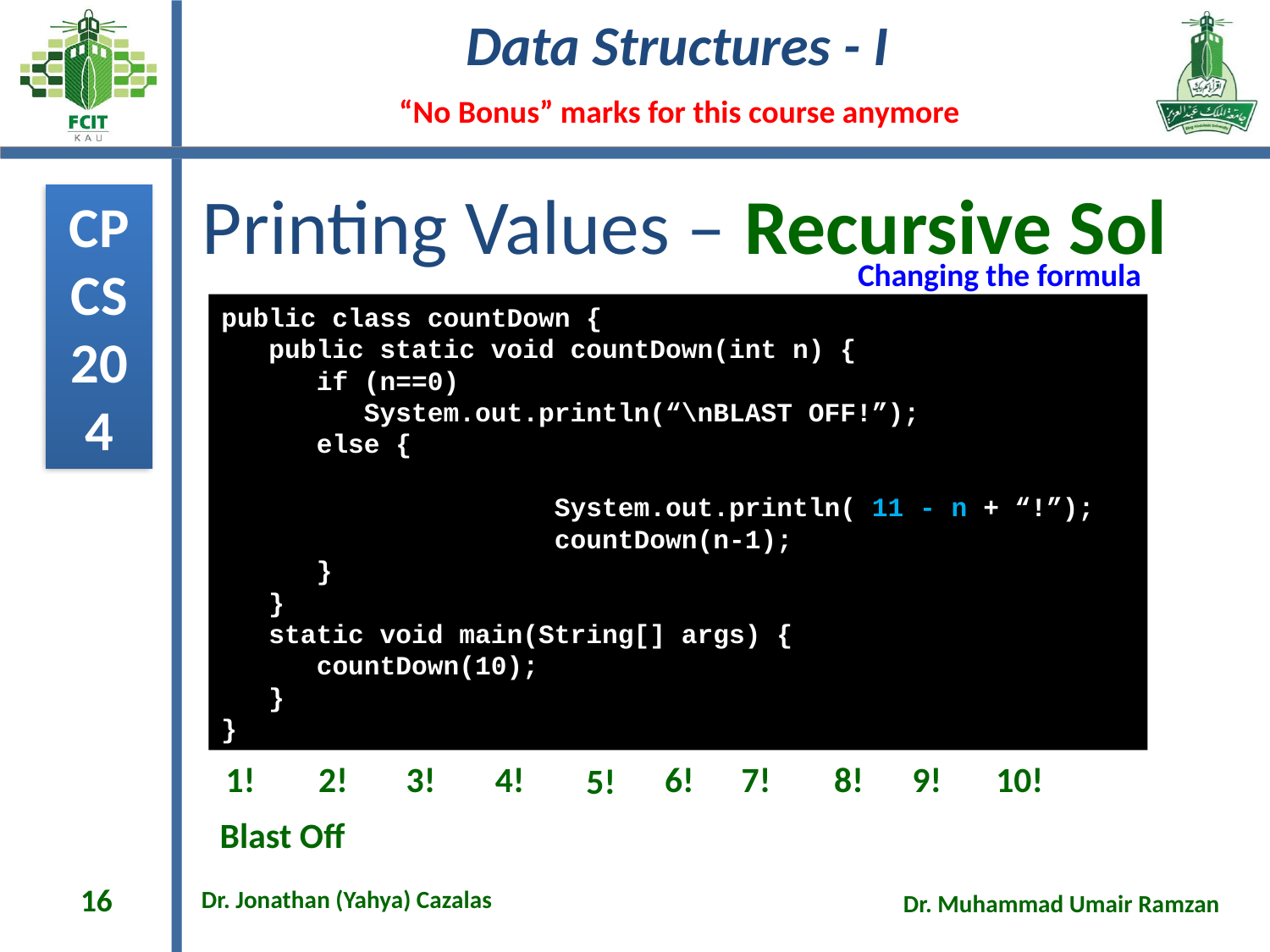

# Printing Values – Recursive Sol
Changing the formula
public class countDown {
   public static void countDown(int n) {
      if (n==0)
         System.out.println(“\nBLAST OFF!”);
      else {

		     System.out.println( 11 - n + “!”);
		     countDown(n-1);
      }
   }
   static void main(String[] args) {
      countDown(10);
   }
}
10!
9!
8!
4!
6!
7!
2!
3!
1!
5!
Blast Off
16